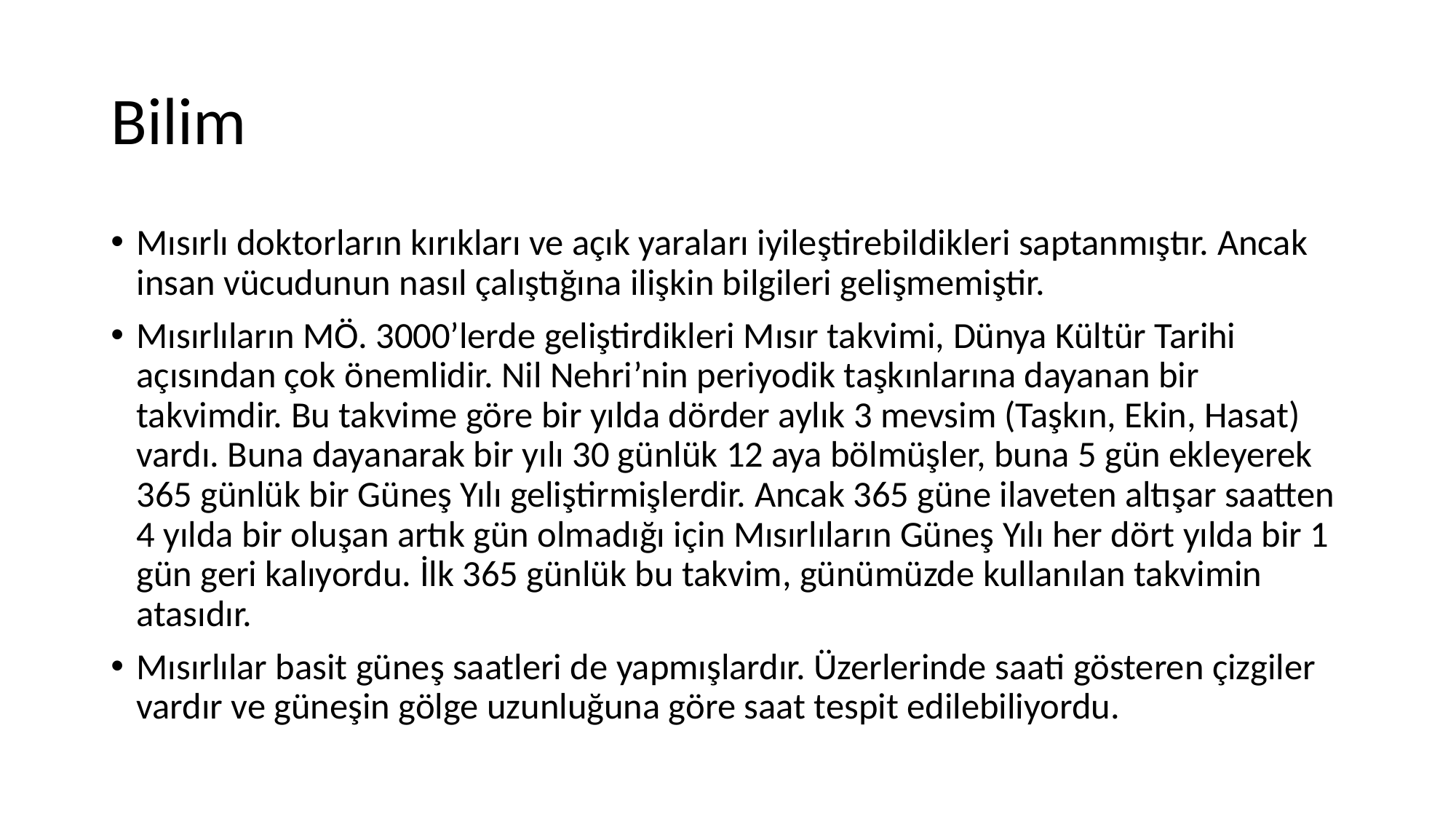

# Bilim
Mısırlı doktorların kırıkları ve açık yaraları iyileştirebildikleri saptanmıştır. Ancak insan vücudunun nasıl çalıştığına ilişkin bilgileri gelişmemiştir.
Mısırlıların MÖ. 3000’lerde geliştirdikleri Mısır takvimi, Dünya Kültür Tarihi açısından çok önemlidir. Nil Nehri’nin periyodik taşkınlarına dayanan bir takvimdir. Bu takvime göre bir yılda dörder aylık 3 mevsim (Taşkın, Ekin, Hasat) vardı. Buna dayanarak bir yılı 30 günlük 12 aya bölmüşler, buna 5 gün ekleyerek 365 günlük bir Güneş Yılı geliştirmişlerdir. Ancak 365 güne ilaveten altışar saatten 4 yılda bir oluşan artık gün olmadığı için Mısırlıların Güneş Yılı her dört yılda bir 1 gün geri kalıyordu. İlk 365 günlük bu takvim, günümüzde kullanılan takvimin atasıdır.
Mısırlılar basit güneş saatleri de yapmışlardır. Üzerlerinde saati gösteren çizgiler vardır ve güneşin gölge uzunluğuna göre saat tespit edilebiliyordu.